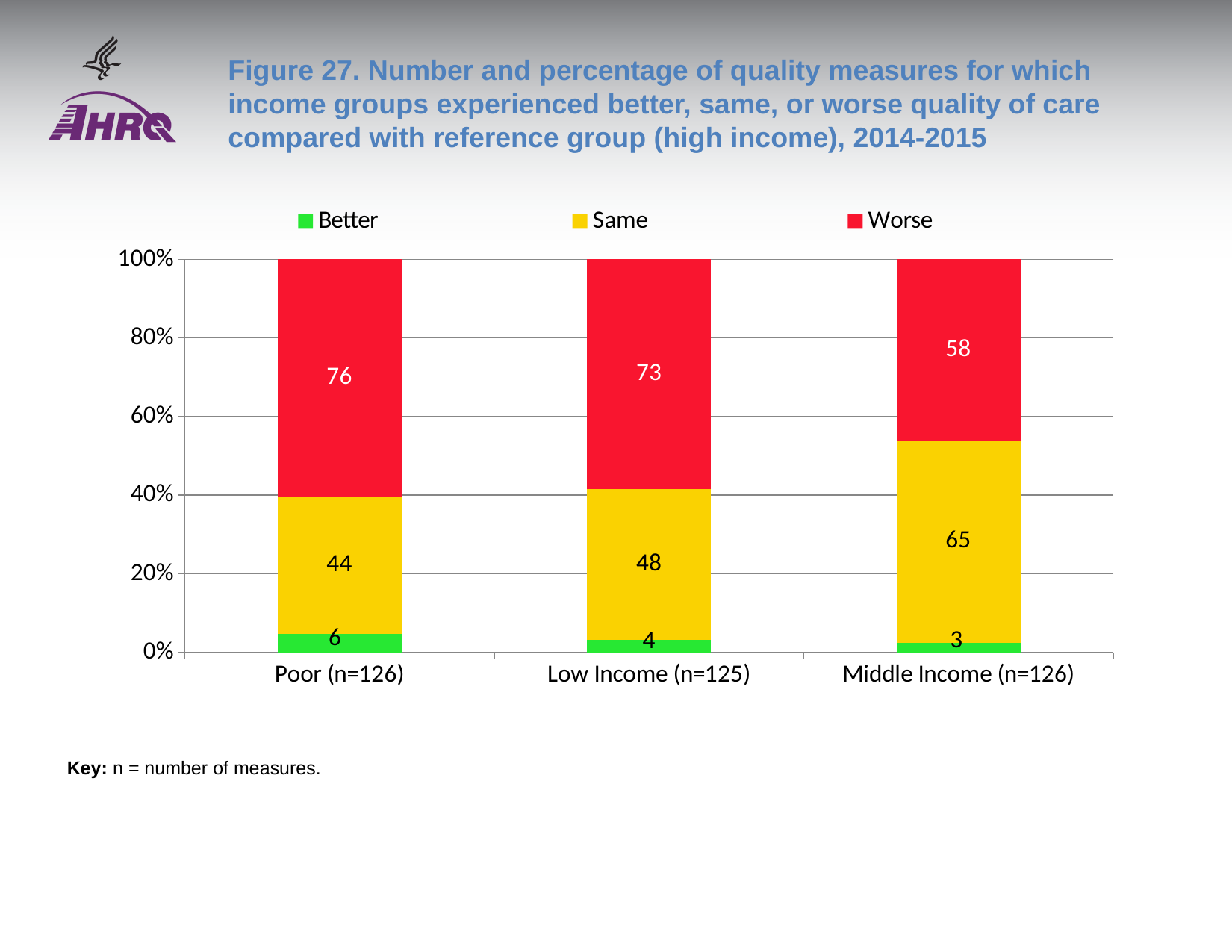

# Figure 27. Number and percentage of quality measures for which income groups experienced better, same, or worse quality of care compared with reference group (high income), 2014-2015

### Chart

| Category | Better | Same  | Worse |
|---|---|---|---|
| Poor (n=126) | 6.0 | 44.0 | 76.0 |
| Low Income (n=125) | 4.0 | 48.0 | 73.0 |
| Middle Income (n=126) | 3.0 | 65.0 | 58.0 |
Key: n = number of measures.